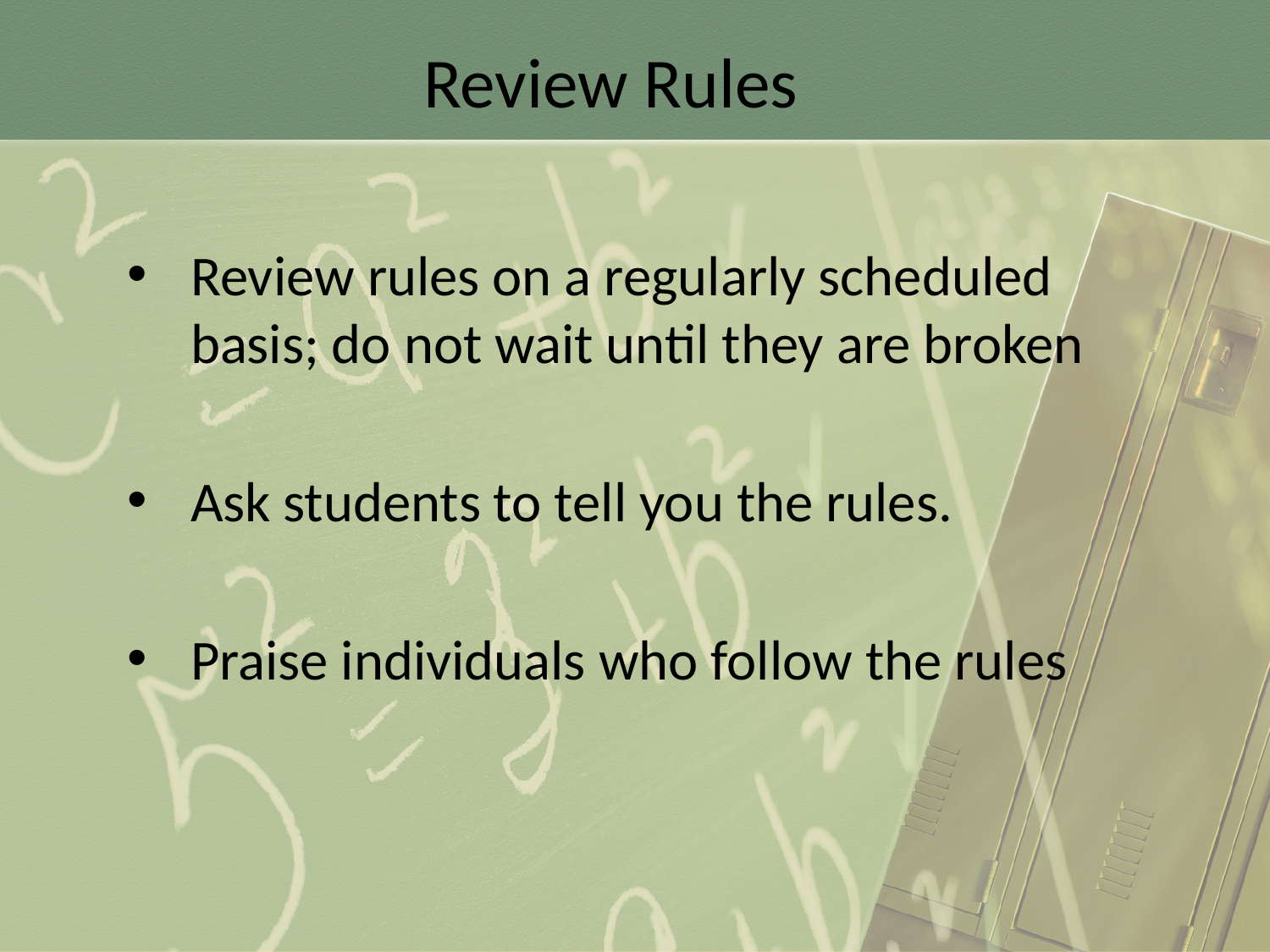

# Review Rules
Review rules on a regularly scheduled basis; do not wait until they are broken

Ask students to tell you the rules.

Praise individuals who follow the rules